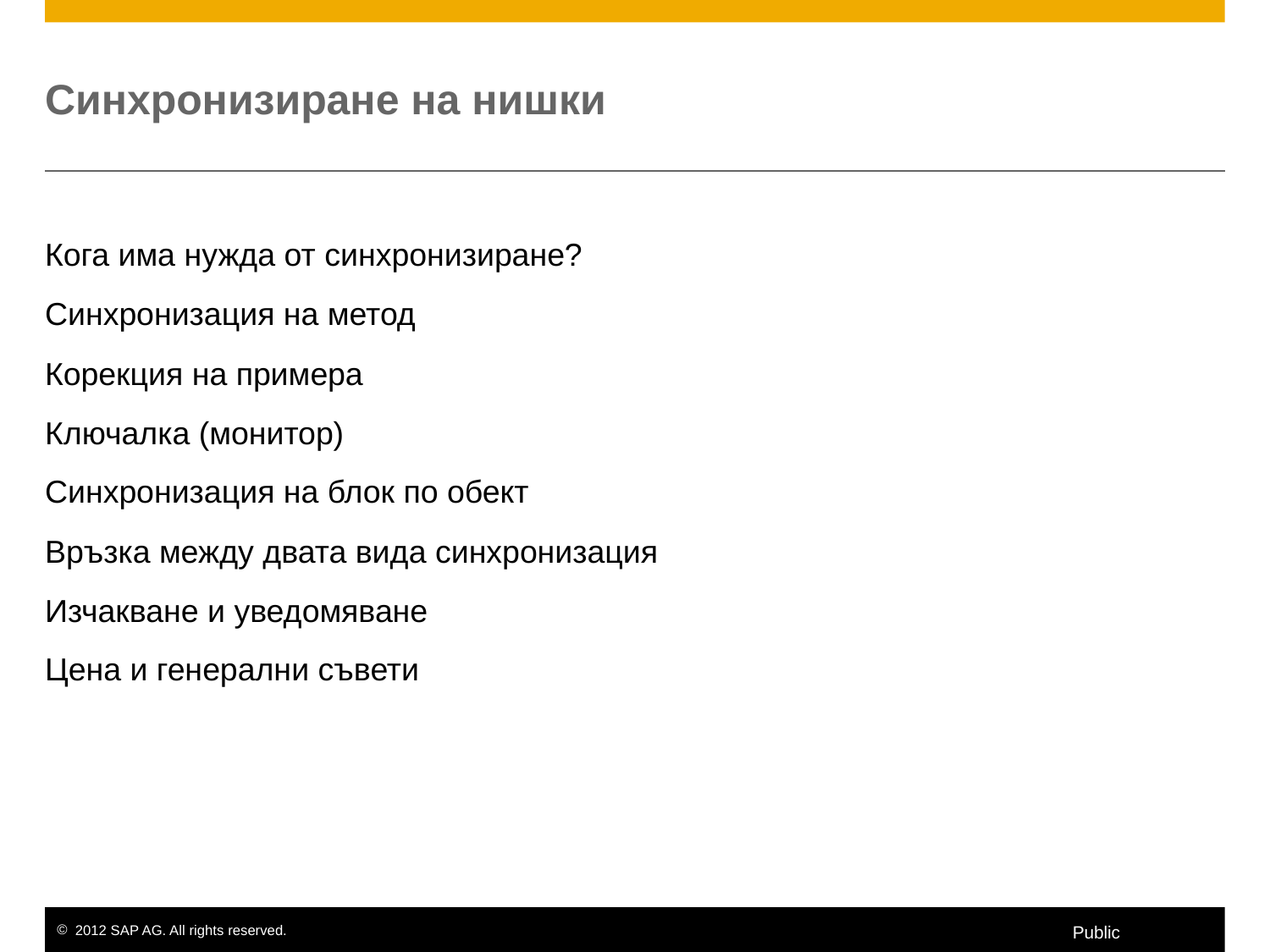

# Синхронизиране на нишки
Кога има нужда от синхронизиране?
Синхронизация на метод
Корекция на примера
Ключалка (монитор)
Синхронизация на блок по обект
Връзка между двата вида синхронизация
Изчакване и уведомяване
Цена и генерални съвети